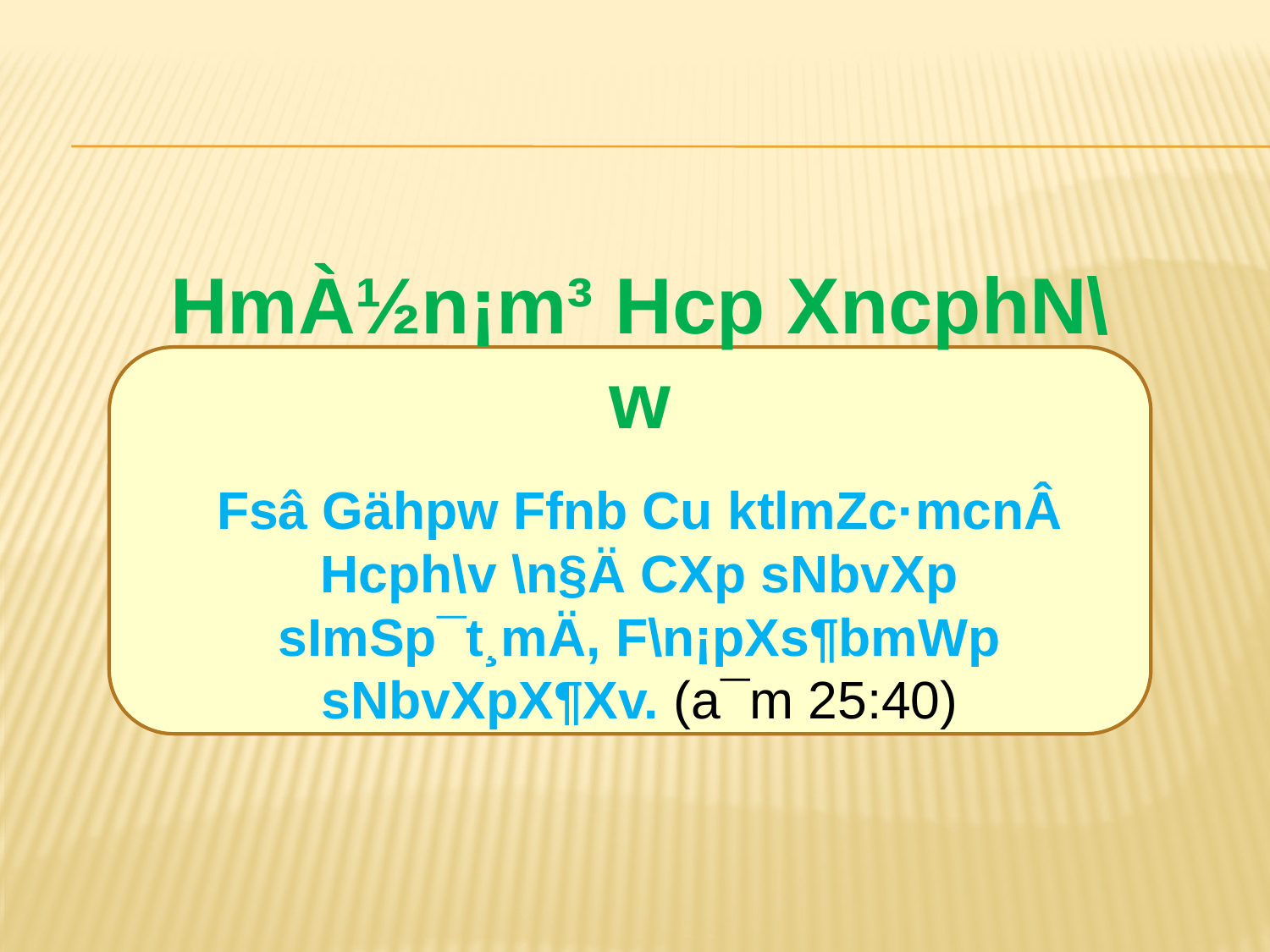

HmÀ½n¡m³ Hcp XncphN\w

Fsâ Gähpw Ffnb Cu ktlmZc·mcnÂ Hcph\v \n§Ä CXp sNbvXp sImSp¯t¸mÄ, F\n¡pXs¶bmWp sNbvXpX¶Xv. (a¯m 25:40)